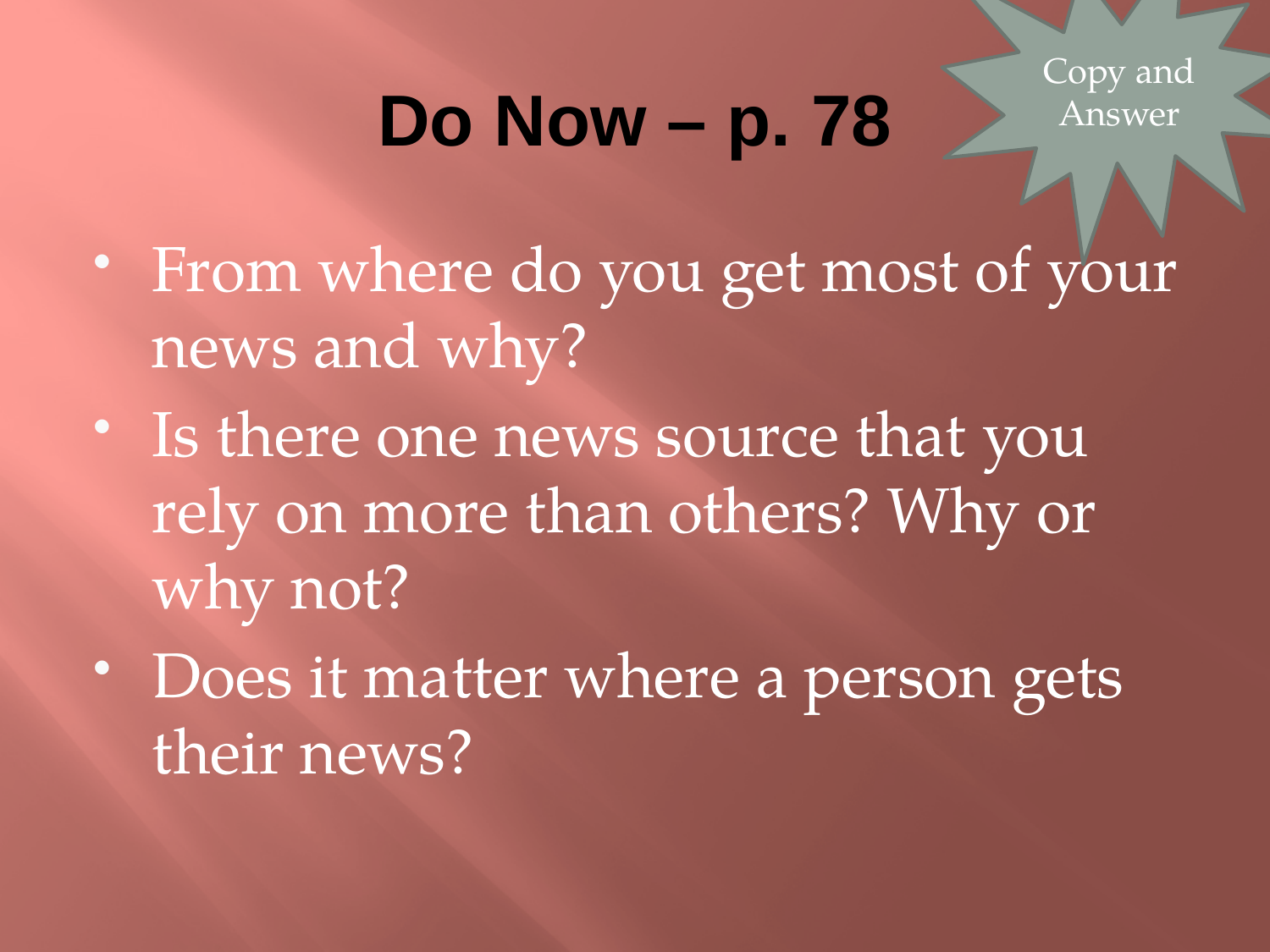

Copy and Answer
# Do Now – p. 78
From where do you get most of your news and why?
Is there one news source that you rely on more than others? Why or why not?
Does it matter where a person gets their news?